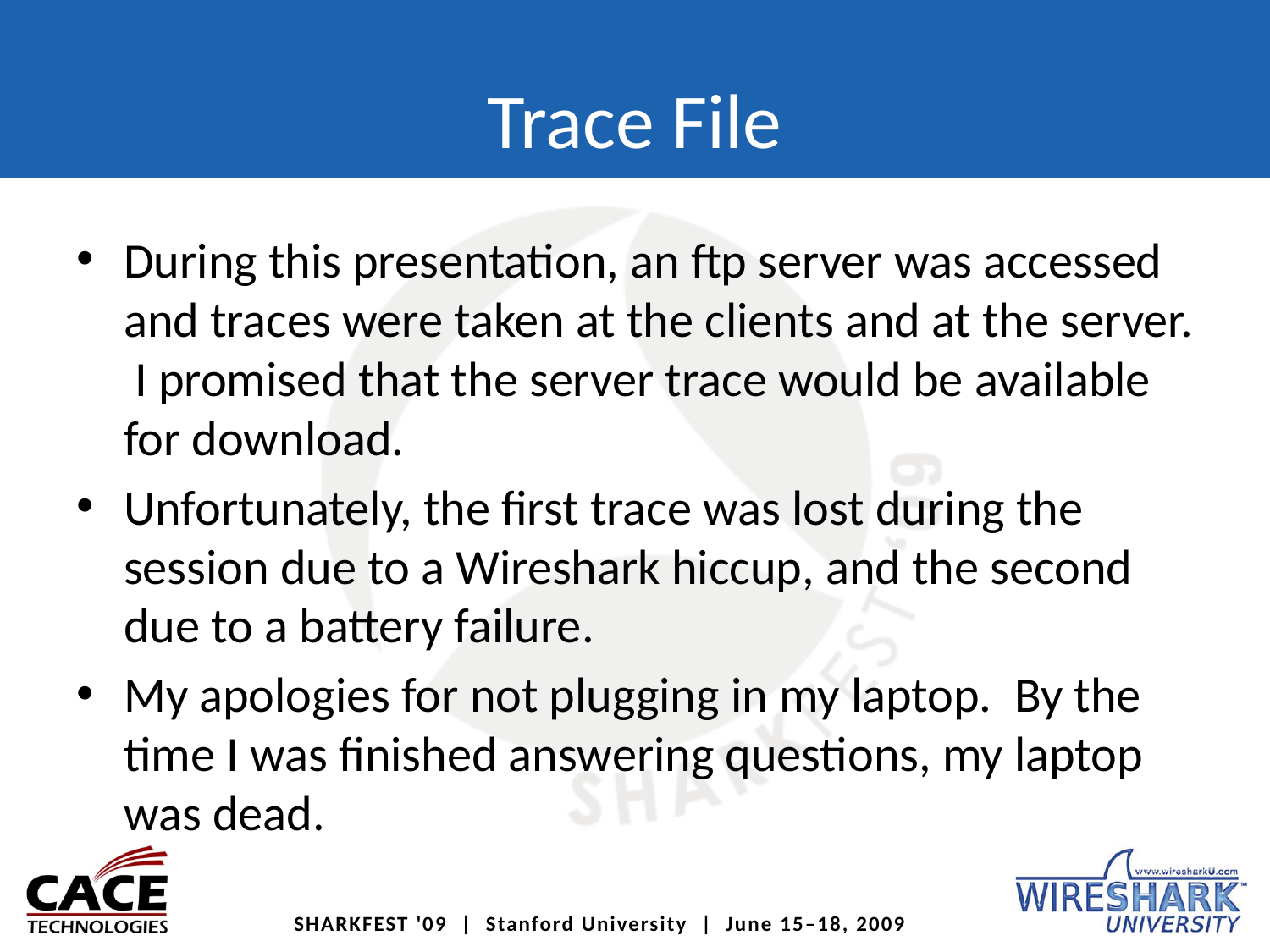

# Trace File
During this presentation, an ftp server was accessed and traces were taken at the clients and at the server.  I promised that the server trace would be available for download.
Unfortunately, the first trace was lost during the session due to a Wireshark hiccup, and the second due to a battery failure.
My apologies for not plugging in my laptop.  By the time I was finished answering questions, my laptop was dead.